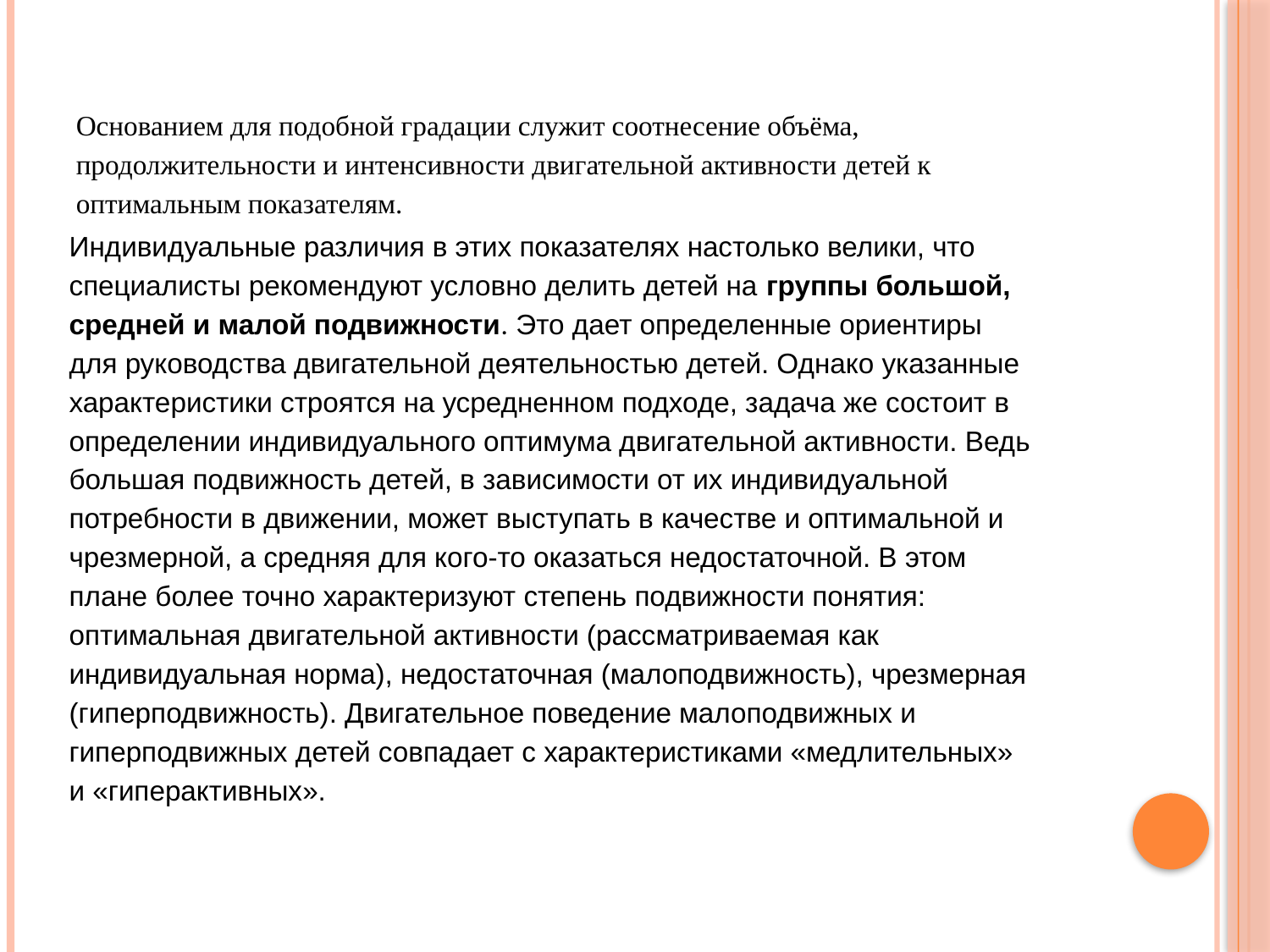

Основанием для подобной градации служит соотнесение объёма, продолжительности и интенсивности двигательной активности детей к оптимальным показателям.

Индивидуальные различия в этих показателях настолько велики, что специалисты рекомендуют условно делить детей на группы большой, средней и малой подвижности. Это дает определенные ориентиры для руководства двигательной деятельностью детей. Однако указанные характеристики строятся на усредненном подходе, задача же состоит в определении индивидуального оптимума двигательной активности. Ведь большая подвижность детей, в зависимости от их индивидуальной потребности в движении, может выступать в качестве и оптимальной и чрезмерной, а средняя для кого-то оказаться недостаточной. В этом плане более точно характеризуют степень подвижности понятия: оптимальная двигательной активности (рассматриваемая как индивидуальная норма), недостаточная (малоподвижность), чрезмерная (гиперподвижность). Двигательное поведение малоподвижных и гиперподвижных детей совпадает с характеристиками «медлительных» и «гиперактивных».